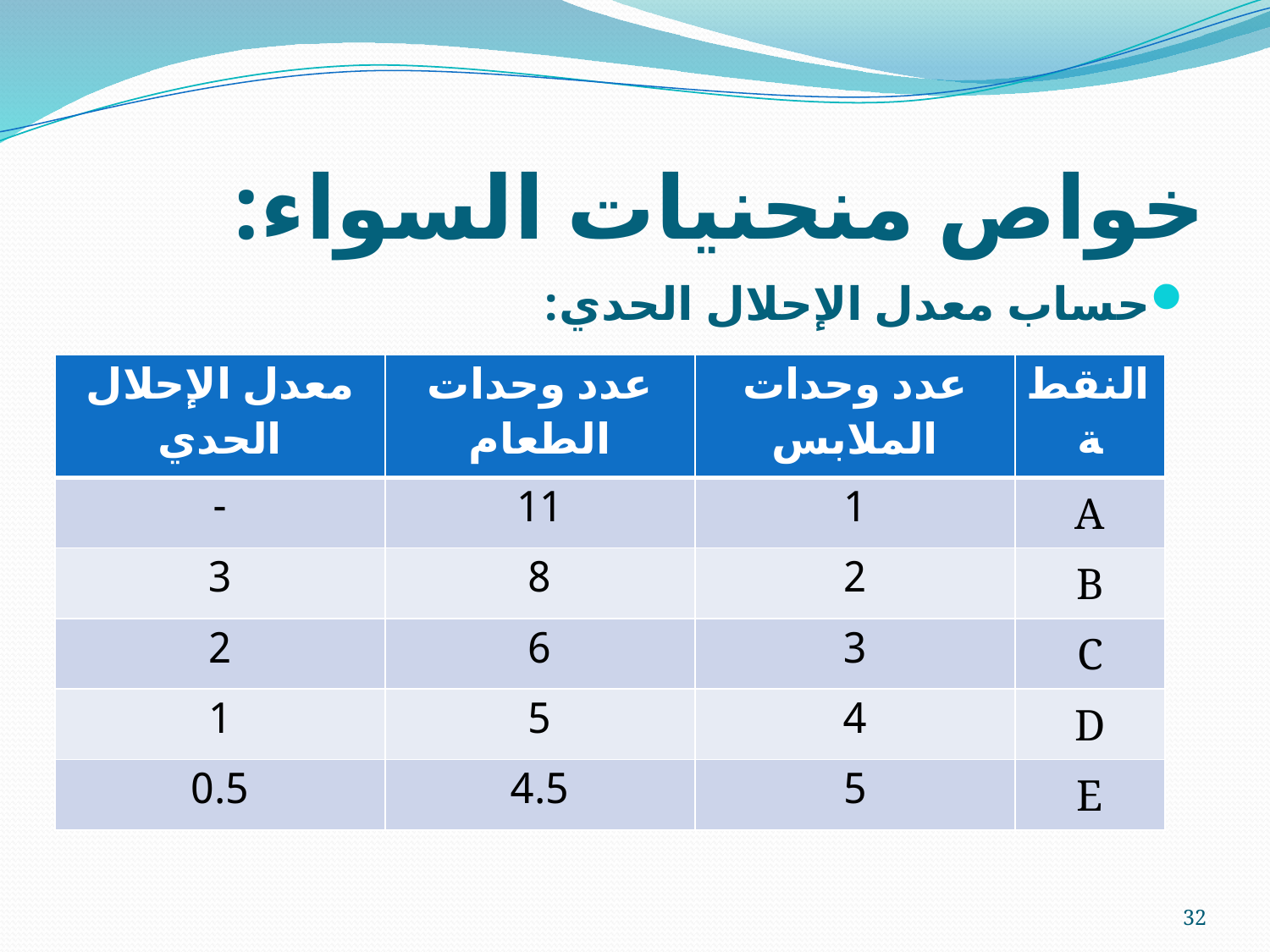

# خواص منحنيات السواء:
حساب معدل الإحلال الحدي:

| معدل الإحلال الحدي | عدد وحدات الطعام | عدد وحدات الملابس | النقطة |
| --- | --- | --- | --- |
| - | 11 | 1 | A |
| 3 | 8 | 2 | B |
| 2 | 6 | 3 | C |
| 1 | 5 | 4 | D |
| 0.5 | 4.5 | 5 | E |
32